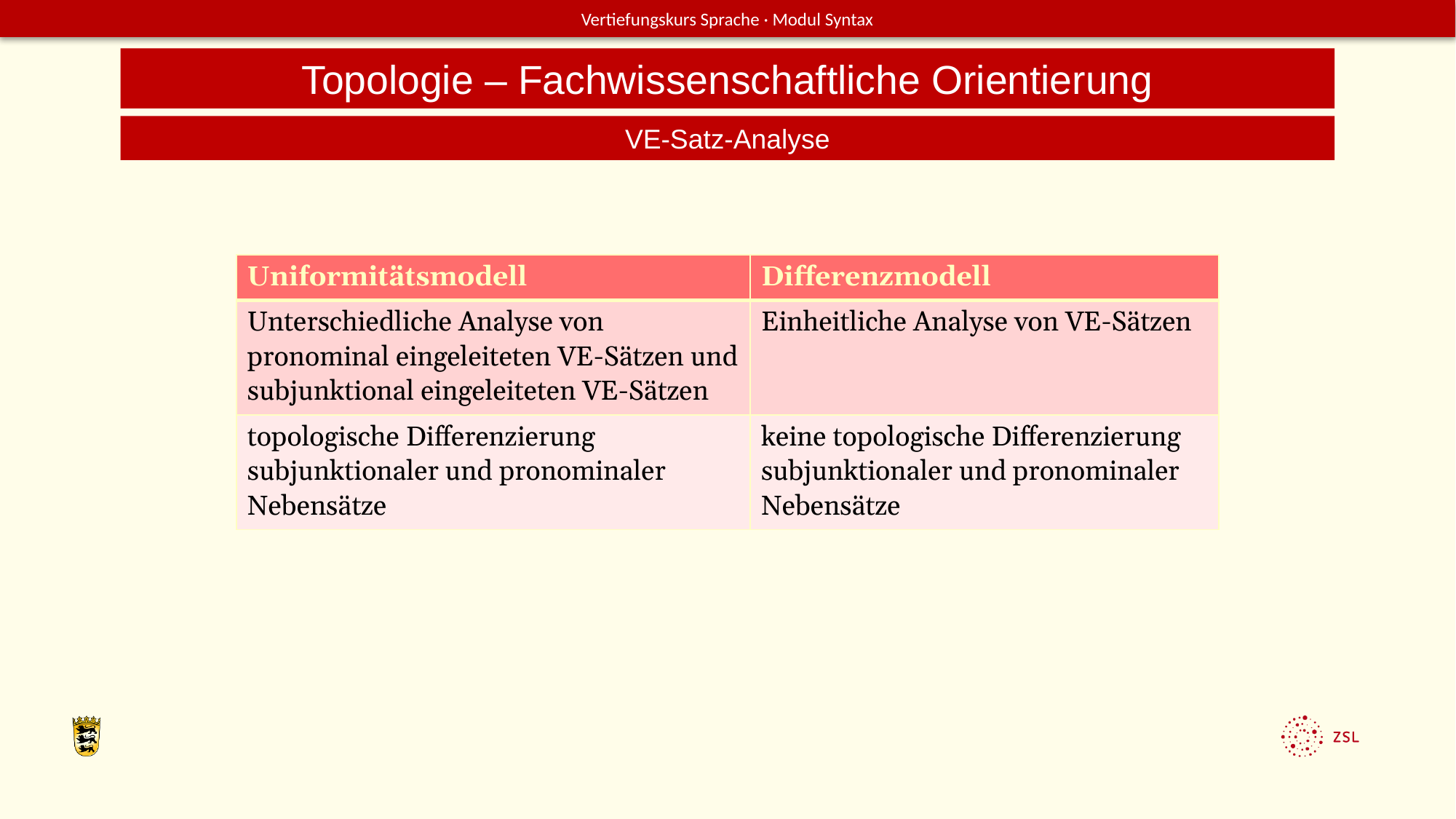

Topologie – Fachwissenschaftliche Orientierung
VE-Satz-Analyse
| Uniformitätsmodell | Differenzmodell |
| --- | --- |
| Unterschiedliche Analyse von pronominal eingeleiteten VE-Sätzen und subjunktional eingeleiteten VE-Sätzen | Einheitliche Analyse von VE-Sätzen |
| topologische Differenzierung subjunktionaler und pronominaler Nebensätze | keine topologische Differenzierung subjunktionaler und pronominaler Nebensätze |